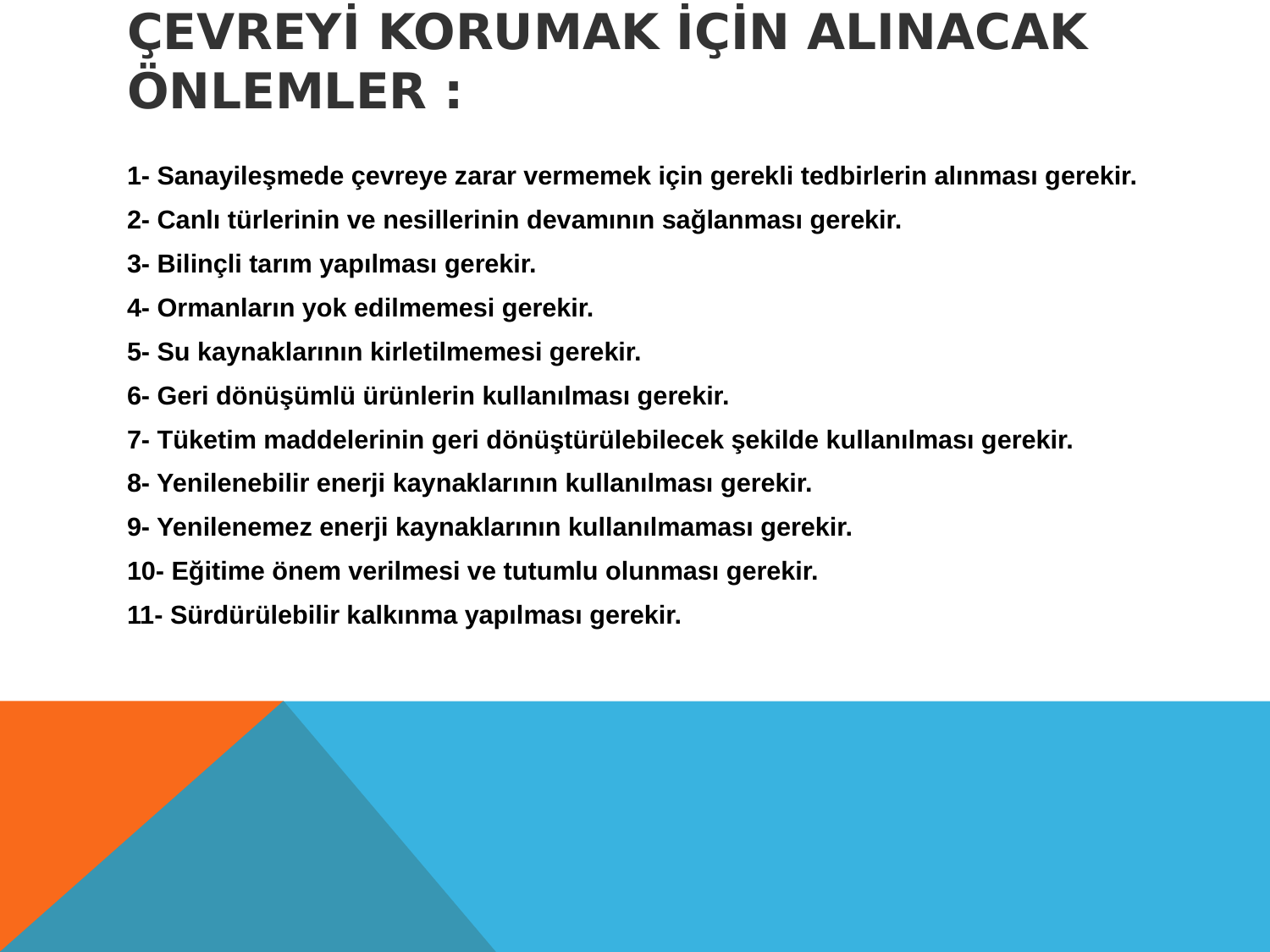

# Çevreyi Korumak İçin Alınacak Önlemler :
1- Sanayileşmede çevreye zarar vermemek için gerekli tedbirlerin alınması gerekir.
2- Canlı türlerinin ve nesillerinin devamının sağlanması gerekir.
3- Bilinçli tarım yapılması gerekir.
4- Ormanların yok edilmemesi gerekir.
5- Su kaynaklarının kirletilmemesi gerekir.
6- Geri dönüşümlü ürünlerin kullanılması gerekir.
7- Tüketim maddelerinin geri dönüştürülebilecek şekilde kullanılması gerekir.
8- Yenilenebilir enerji kaynaklarının kullanılması gerekir.
9- Yenilenemez enerji kaynaklarının kullanılmaması gerekir.
10- Eğitime önem verilmesi ve tutumlu olunması gerekir.
11- Sürdürülebilir kalkınma yapılması gerekir.